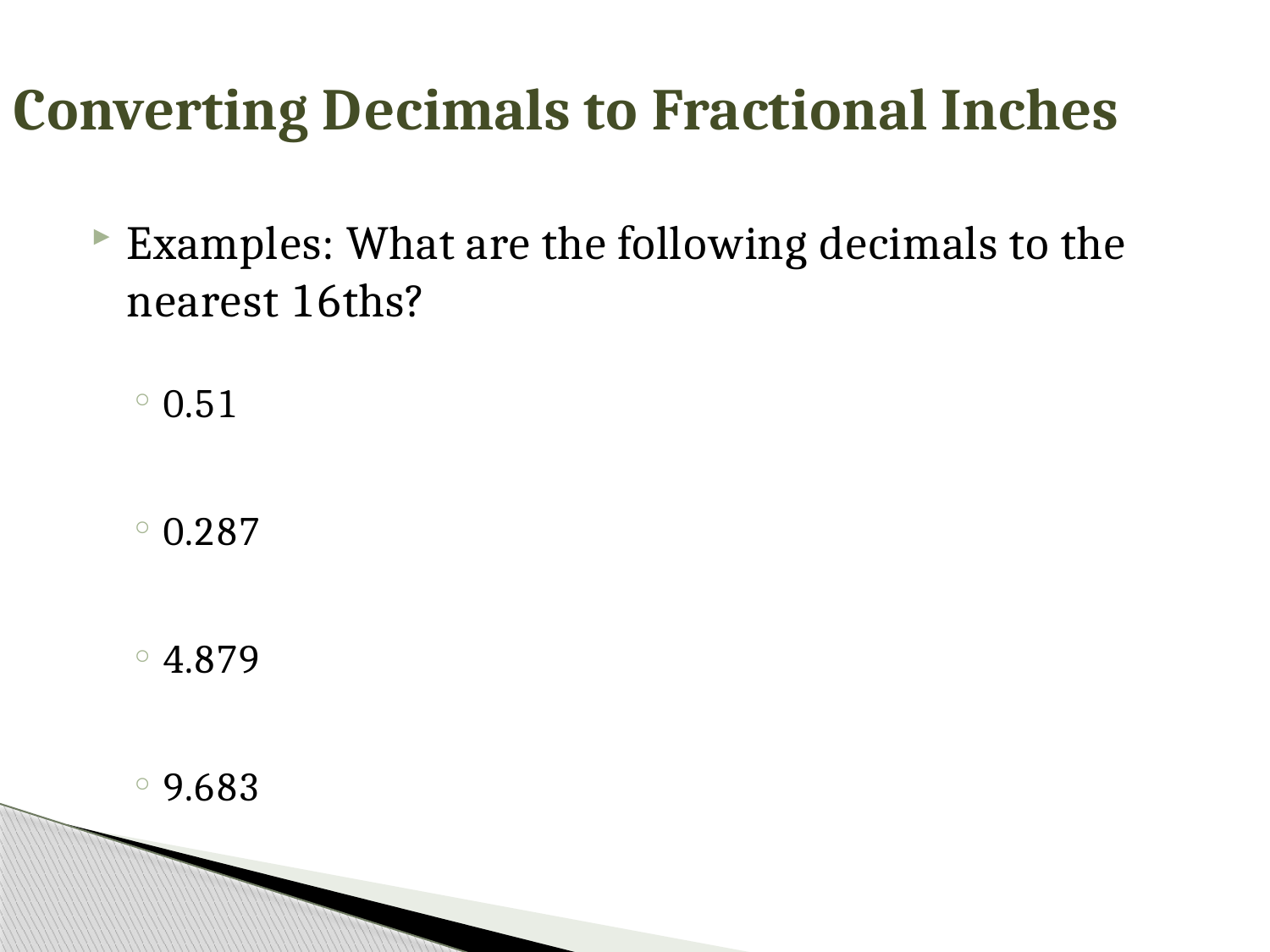

Converting Decimals to Fractional Inches
Examples: What are the following decimals to the nearest 16ths?

0.51

0.287

4.879

9.683